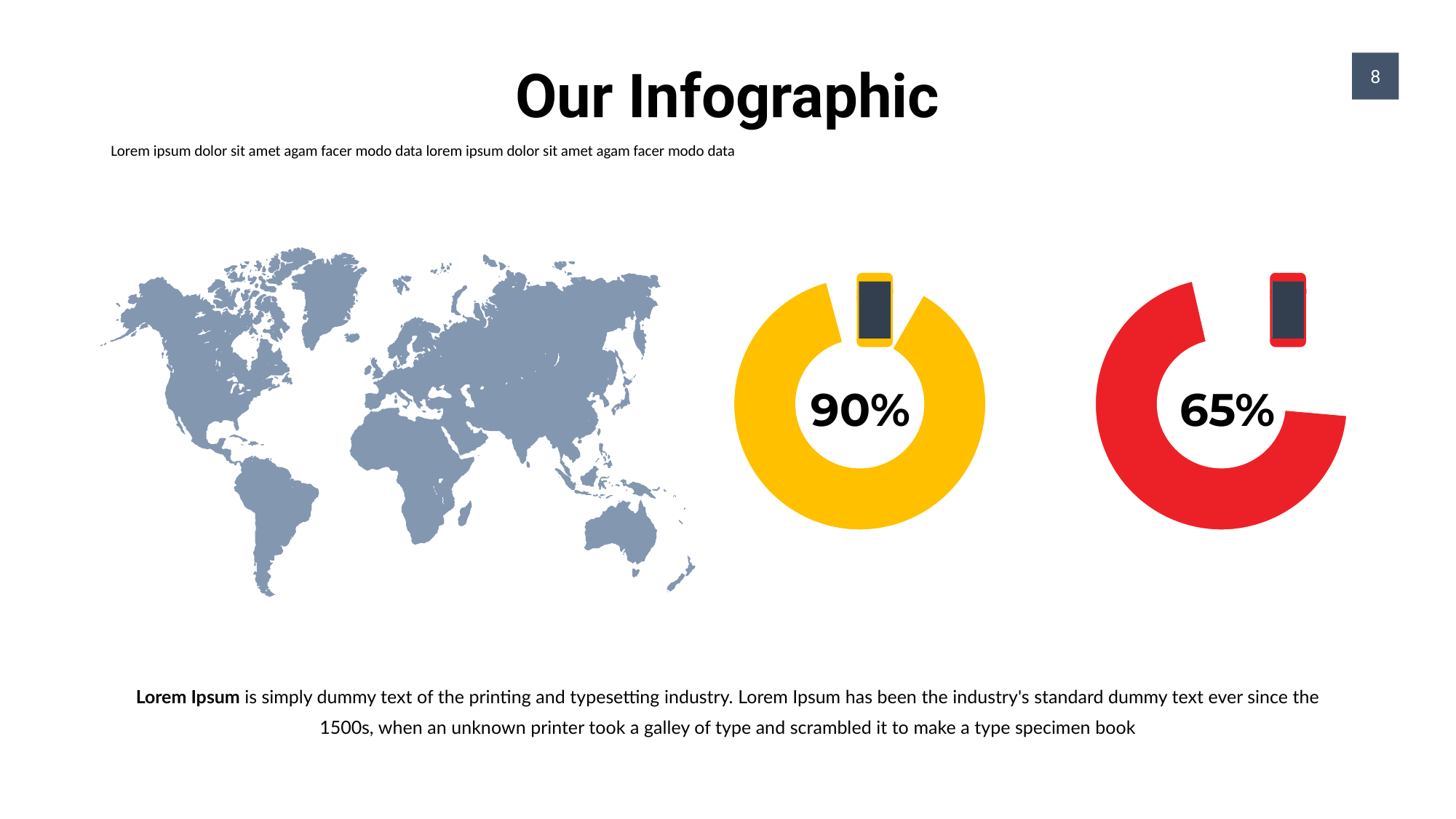

Our Infographic
8
Lorem ipsum dolor sit amet agam facer modo data lorem ipsum dolor sit amet agam facer modo data

### Chart

| Category | Sales |
|---|---|
| 1st Qtr | 0.0 |
| 2nd Qtr | 7.0 |
| 3rd Qtr | 1.0 |
| 4th Qtr | 0.0 |

90%

### Chart

| Category | Sales |
|---|---|
| 1st Qtr | 0.0 |
| 2nd Qtr | 7.0 |
| 3rd Qtr | 3.0 |
| 4th Qtr | 0.0 |

65%

Lorem Ipsum is simply dummy text of the printing and typesetting industry. Lorem Ipsum has been the industry's standard dummy text ever since the 1500s, when an unknown printer took a galley of type and scrambled it to make a type specimen book